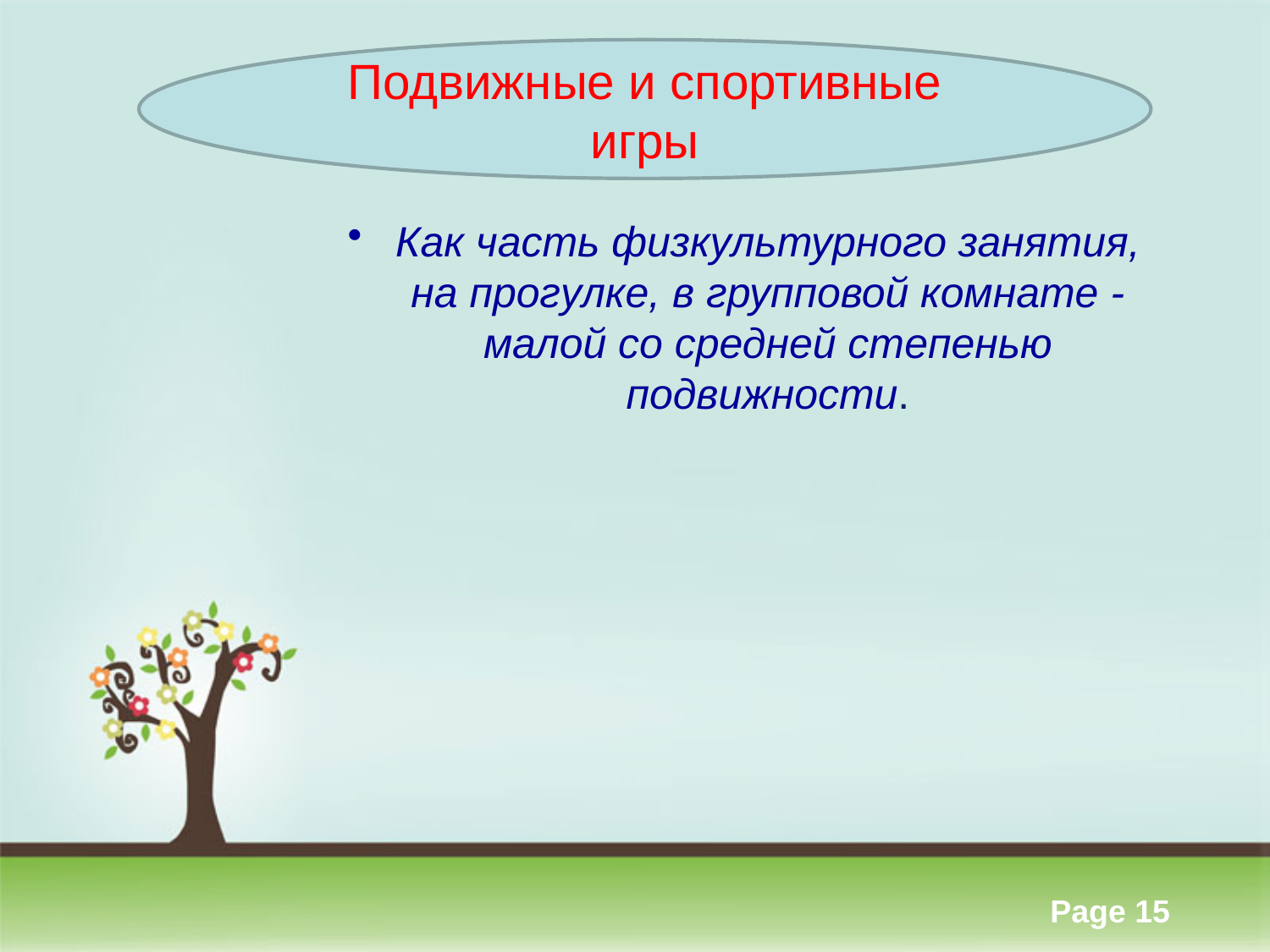

#
Подвижные и спортивные игры
Как часть физкультурного занятия, на прогулке, в групповой комнате - малой со средней степенью подвижности.